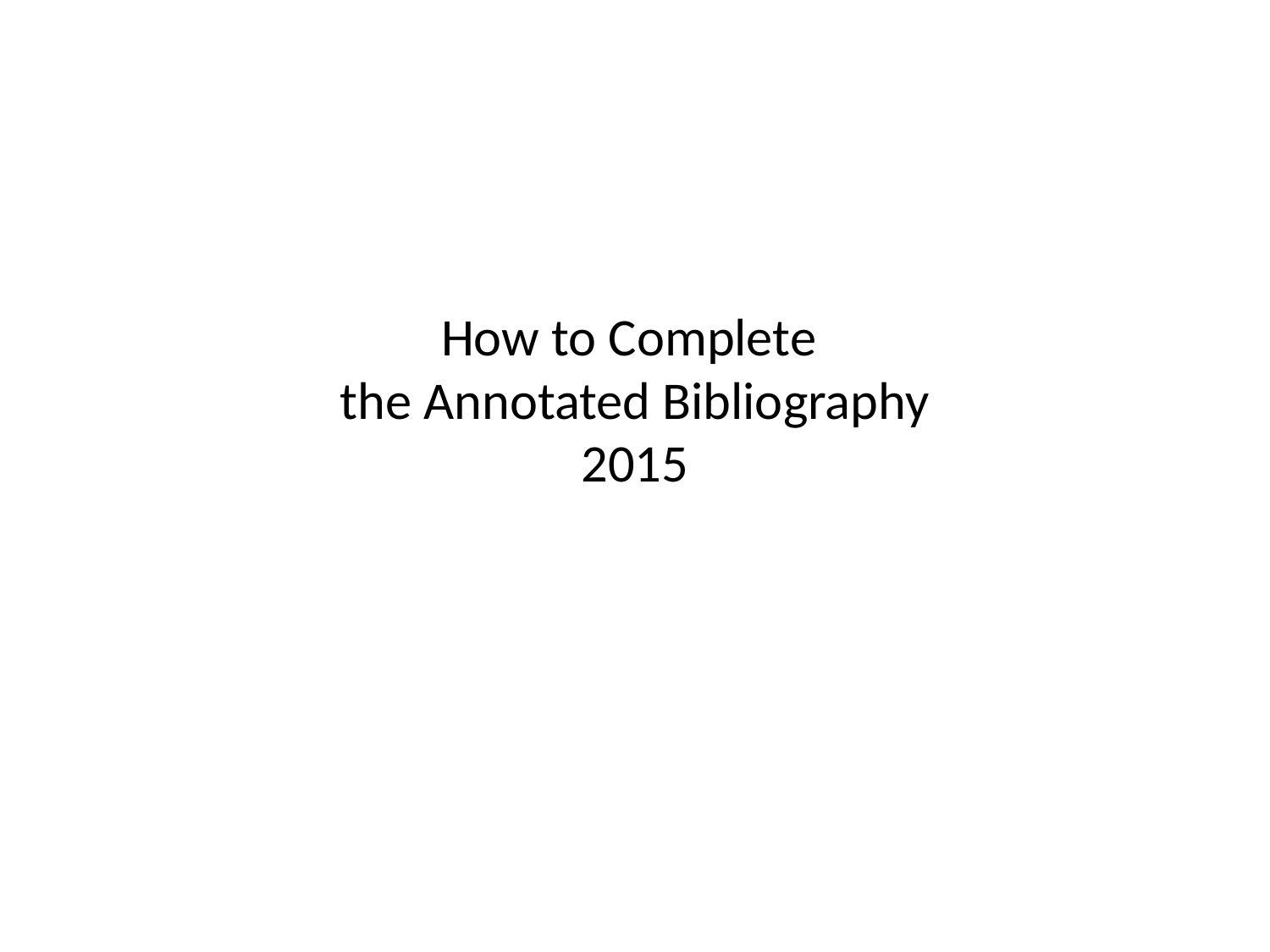

# How to Complete the Annotated Bibliography 2015